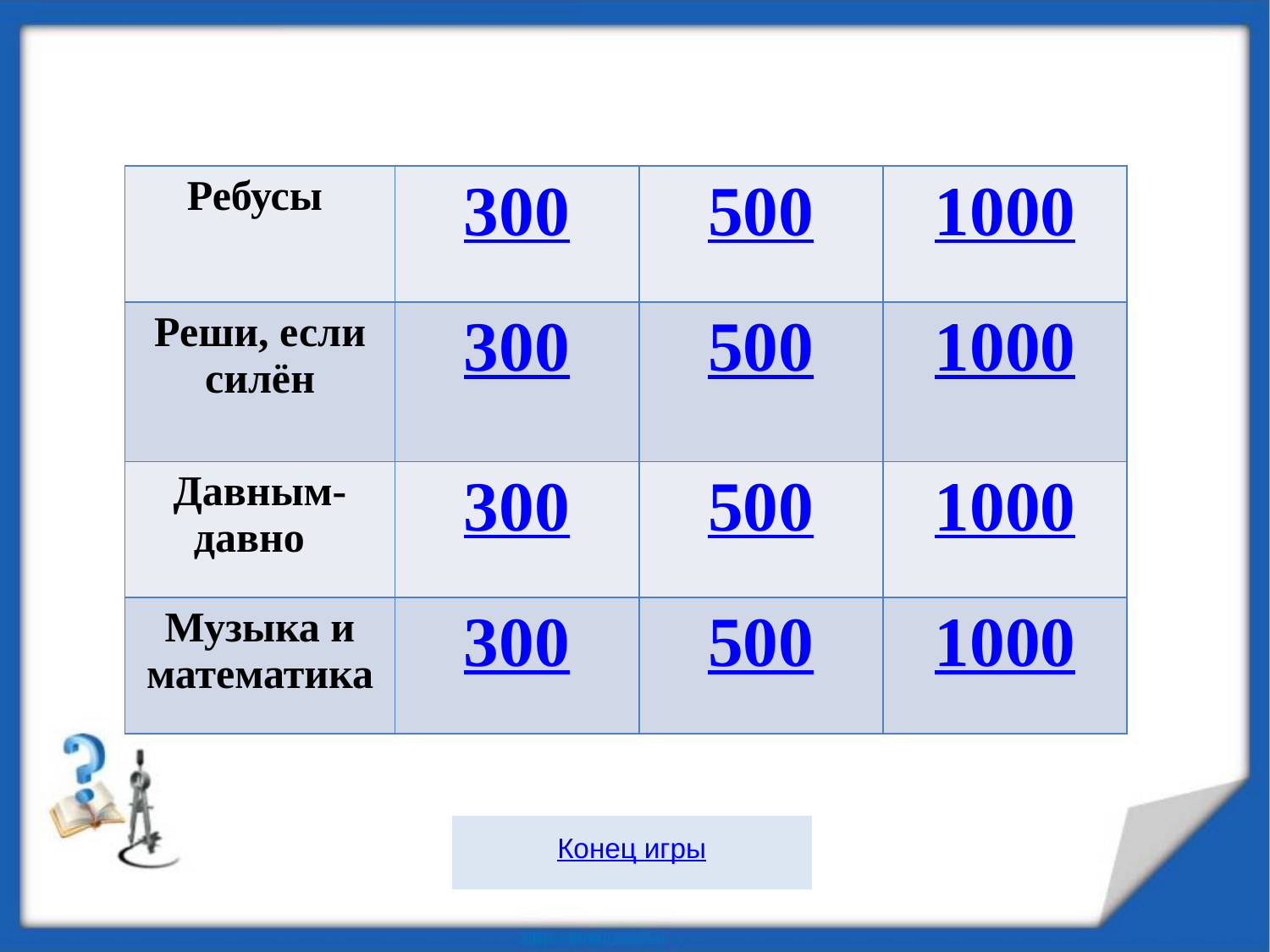

| Ребусы | 300 | 500 | 1000 |
| --- | --- | --- | --- |
| Реши, если силён | 300 | 500 | 1000 |
| Давным-давно | 300 | 500 | 1000 |
| Музыка и математика | 300 | 500 | 1000 |

Конец игры